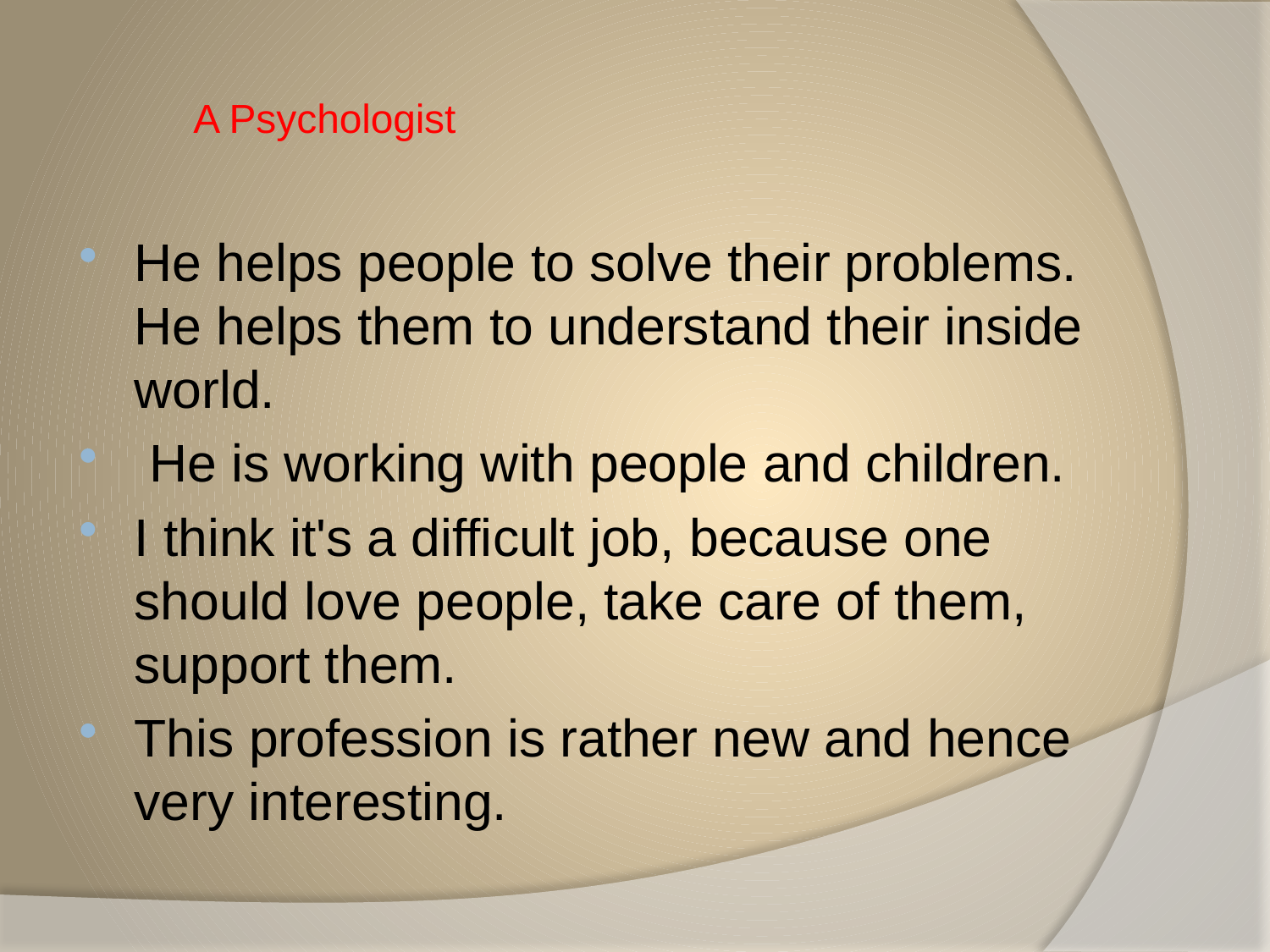

# A Psychologist
He helps people to solve their problems. He helps them to understand their inside world.
 He is working with people and children.
I think it's a difficult job, because one should love people, take care of them, support them.
This profession is rather new and hence very interesting.